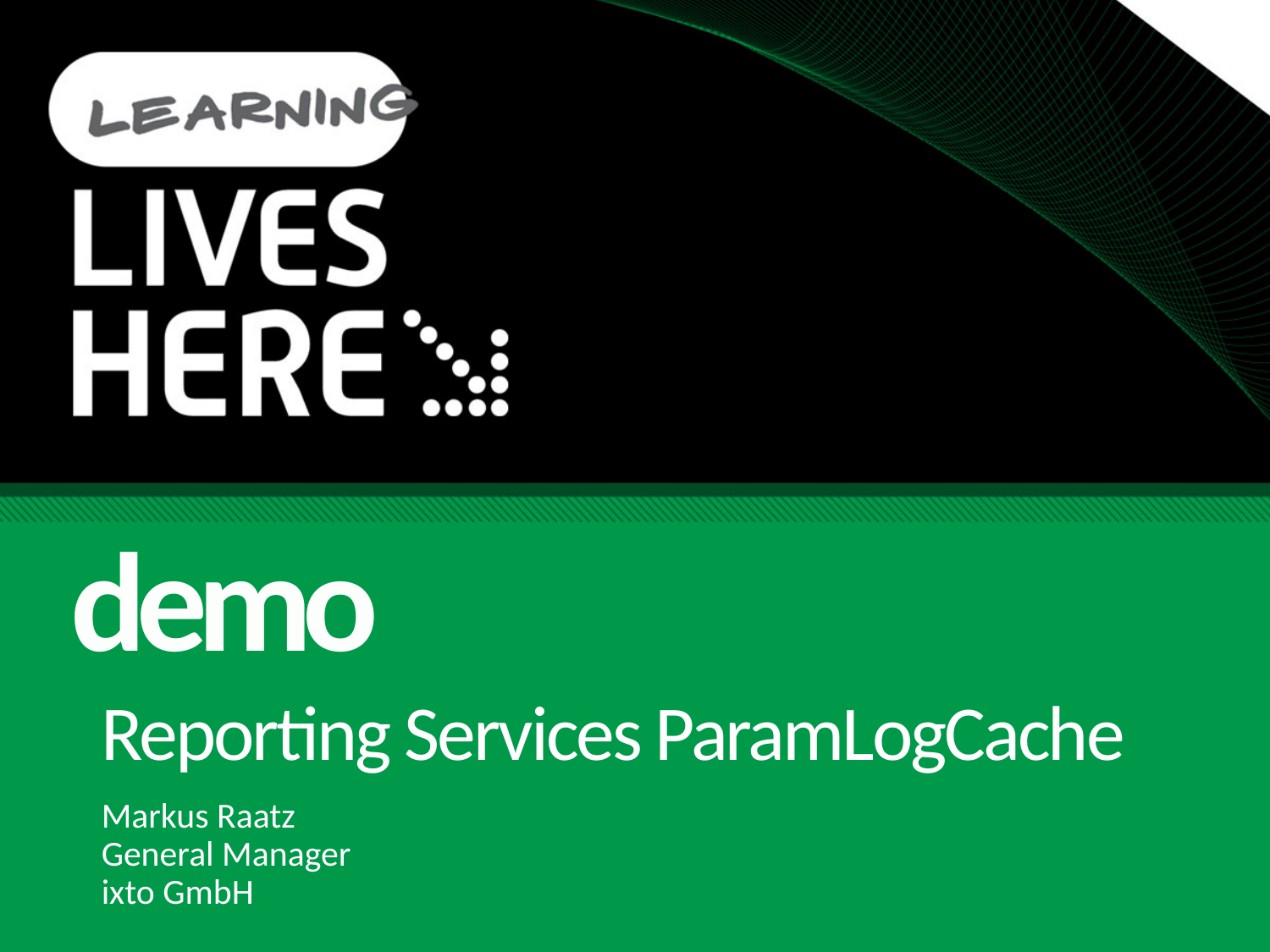

demo
# Reporting Services ParamLogCache
Markus Raatz
General Manager
ixto GmbH